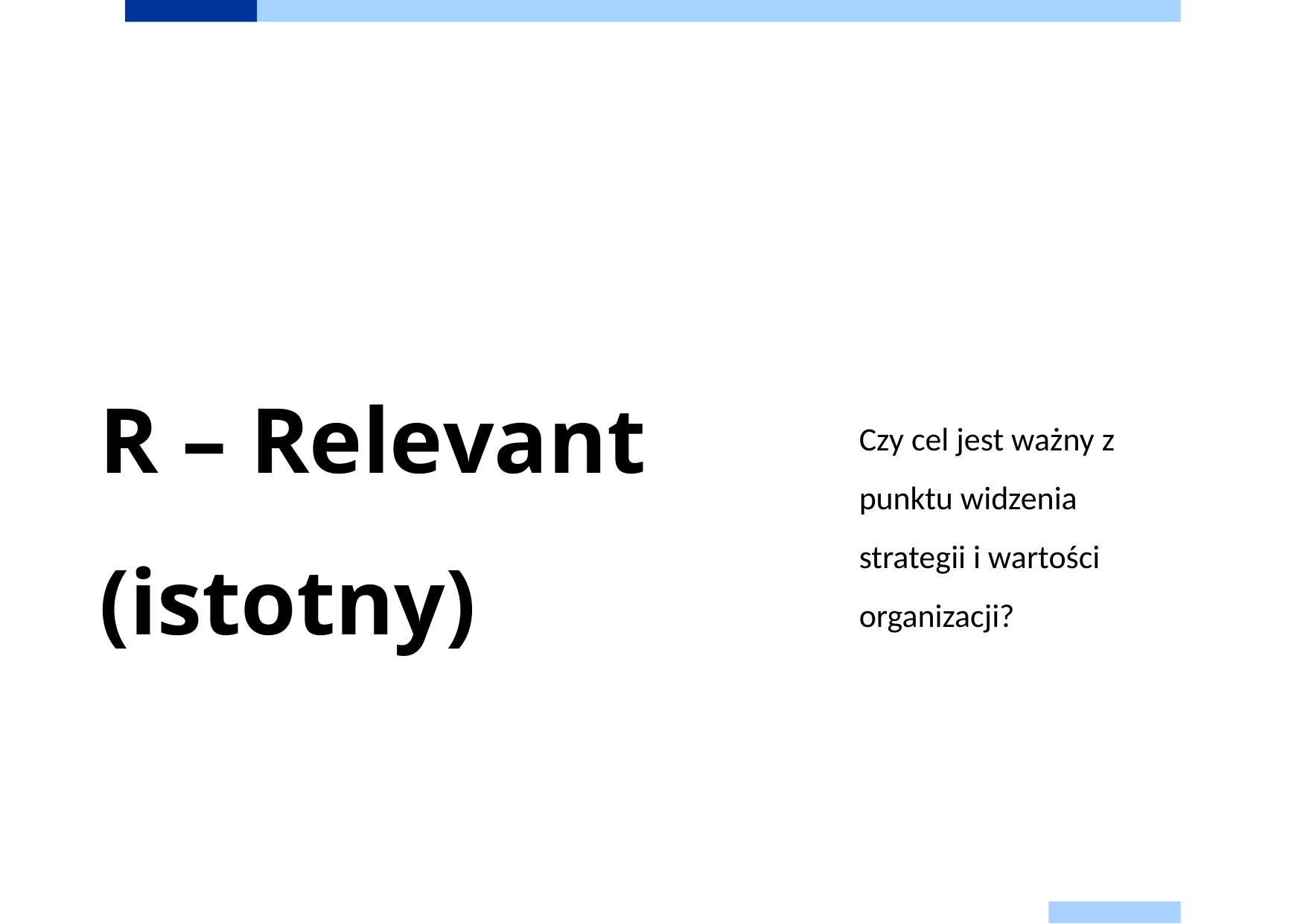

# R – Relevant (istotny)
Czy cel jest ważny z punktu widzenia strategii i wartości organizacji?